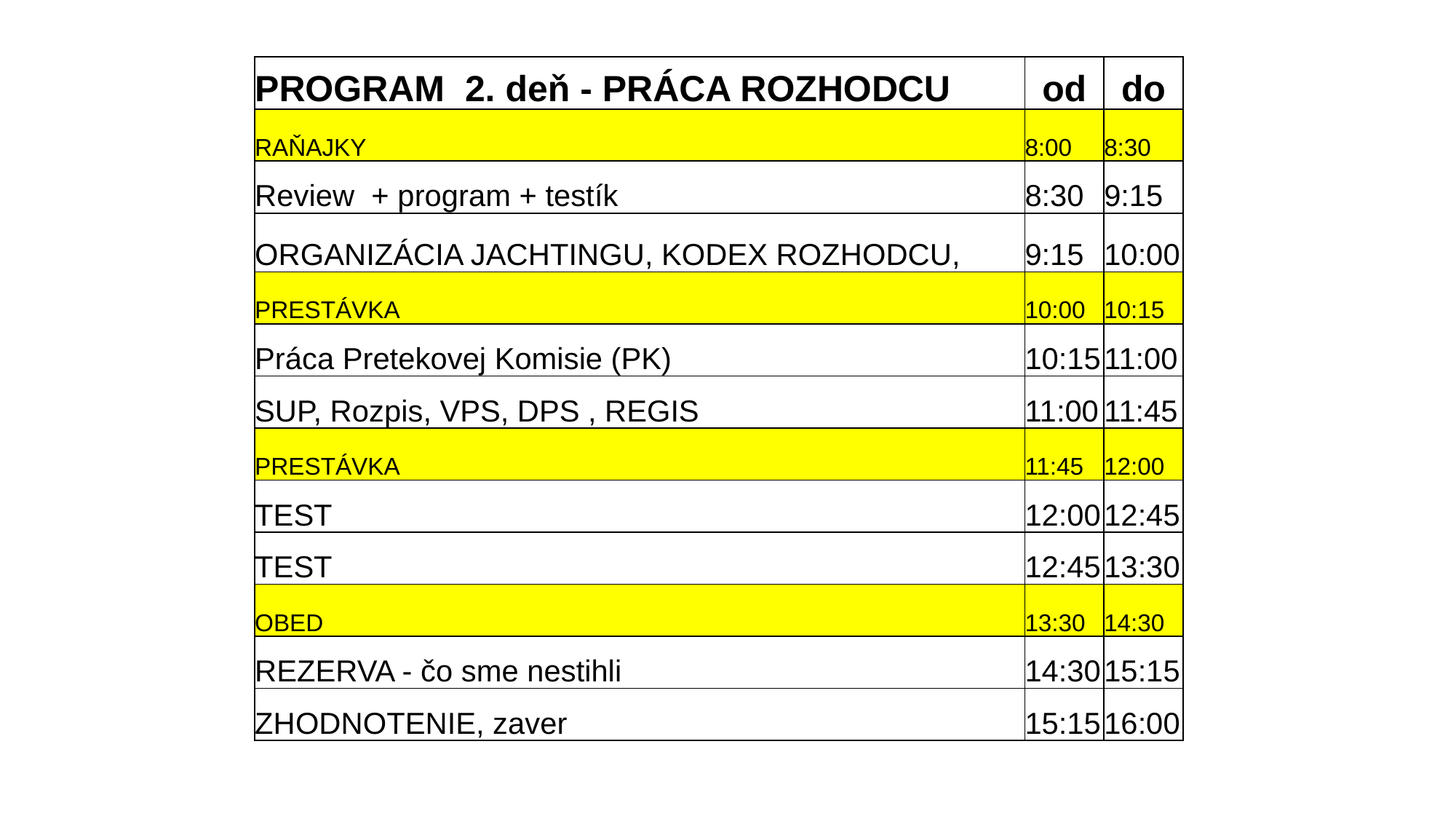

| PROGRAM 2. deň - PRÁCA ROZHODCU | od | do |
| --- | --- | --- |
| RAŇAJKY | 8:00 | 8:30 |
| Review + program + testík | 8:30 | 9:15 |
| ORGANIZÁCIA JACHTINGU, KODEX ROZHODCU, | 9:15 | 10:00 |
| PRESTÁVKA | 10:00 | 10:15 |
| Práca Pretekovej Komisie (PK) | 10:15 | 11:00 |
| SUP, Rozpis, VPS, DPS , REGIS | 11:00 | 11:45 |
| PRESTÁVKA | 11:45 | 12:00 |
| TEST | 12:00 | 12:45 |
| TEST | 12:45 | 13:30 |
| OBED | 13:30 | 14:30 |
| REZERVA - čo sme nestihli | 14:30 | 15:15 |
| ZHODNOTENIE, zaver | 15:15 | 16:00 |